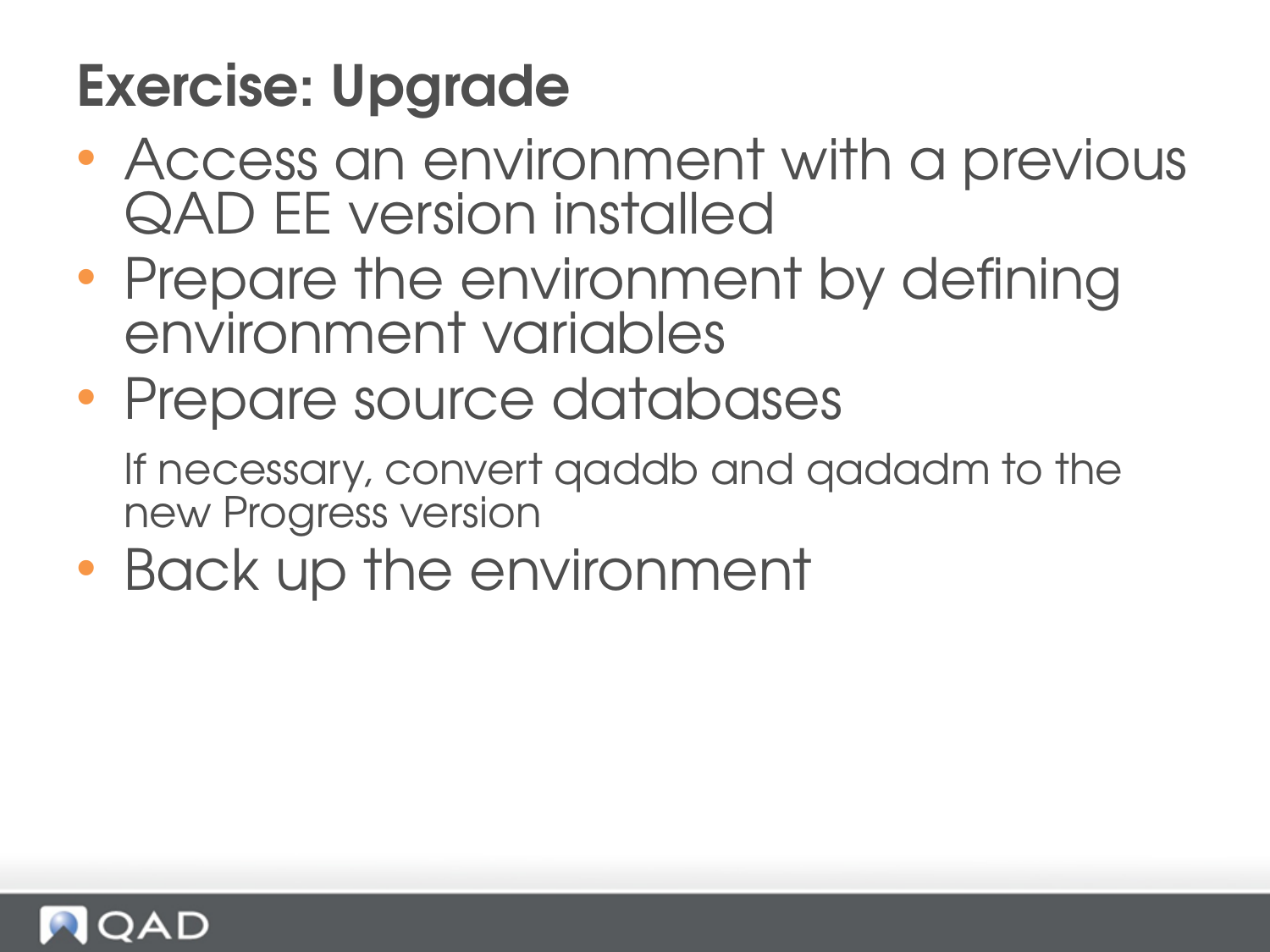

# Exercise: Upgrade
Access an environment with a previous QAD EE version installed
Prepare the environment by defining environment variables
Prepare source databases
	If necessary, convert qaddb and qadadm to the new Progress version
Back up the environment